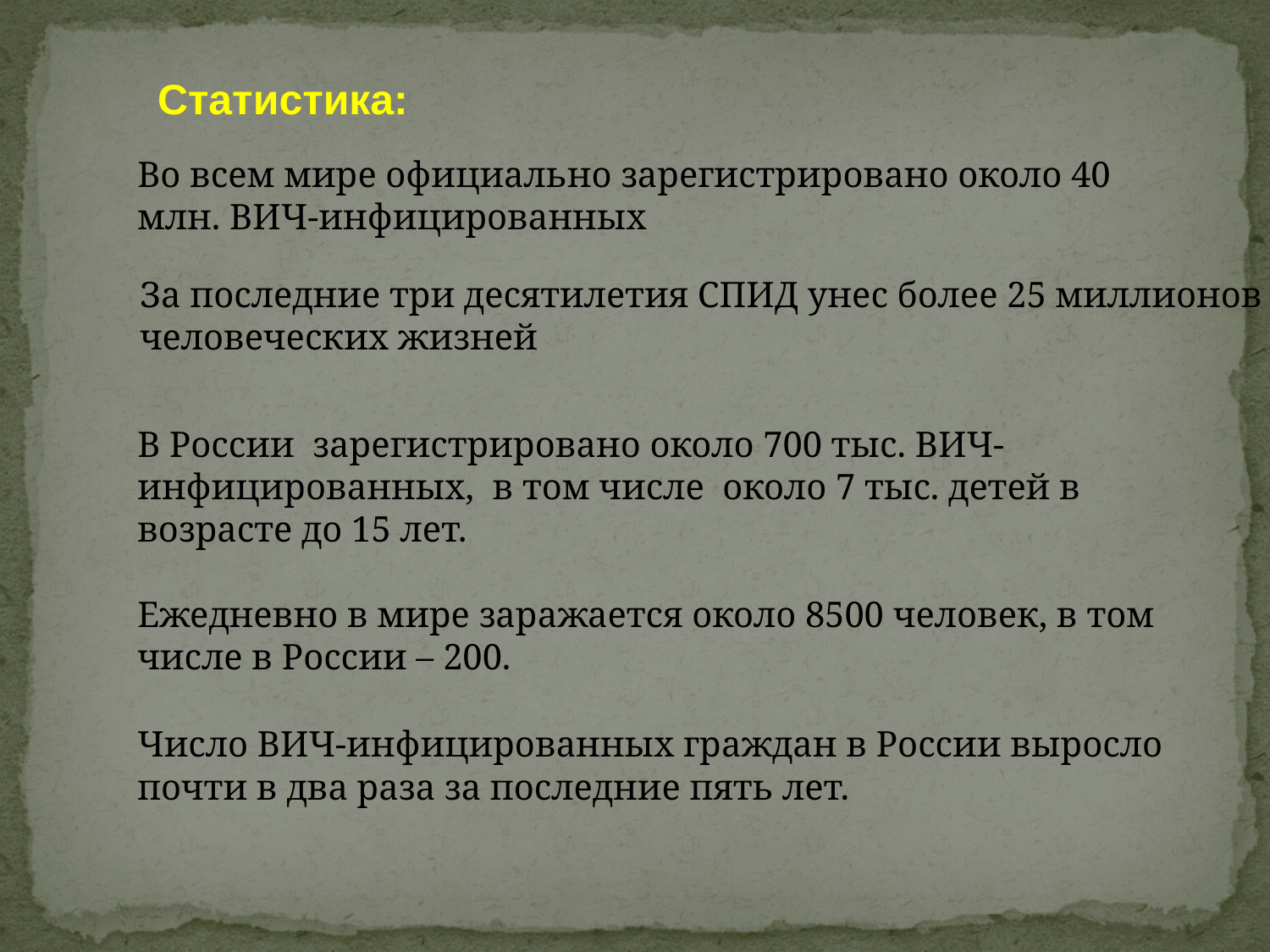

Статистика:
Во всем мире официально зарегистрировано около 40 млн. ВИЧ-инфицированных
За последние три десятилетия СПИД унес более 25 миллионов человеческих жизней
В России  зарегистрировано около 700 тыс. ВИЧ-инфицированных,  в том числе  около 7 тыс. детей в возрасте до 15 лет.
Ежедневно в мире заражается около 8500 человек, в том числе в России – 200.
Число ВИЧ-инфицированных граждан в России выросло почти в два раза за последние пять лет.